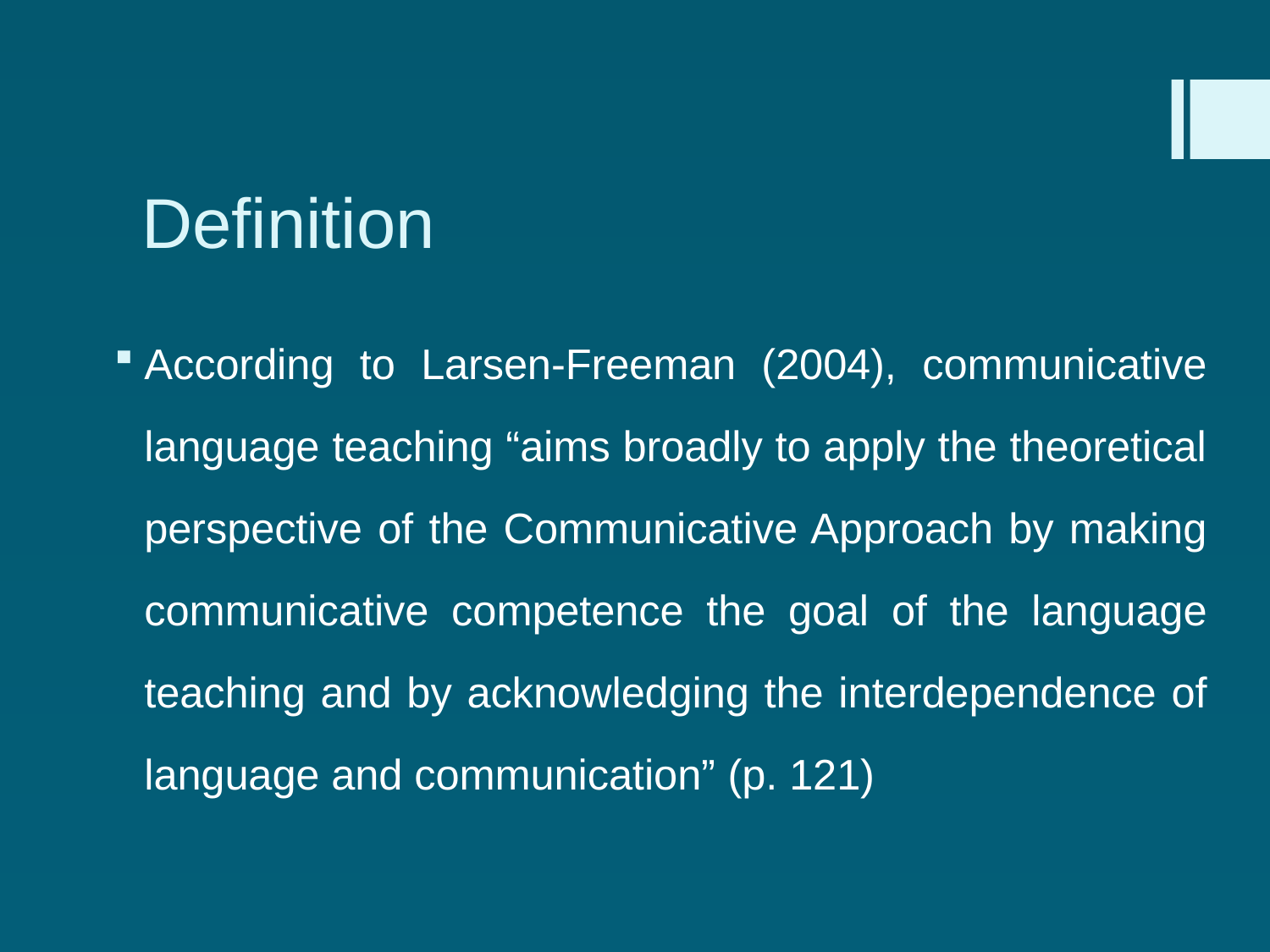

# Definition

According to Larsen-Freeman (2004), communicative language teaching “aims broadly to apply the theoretical perspective of the Communicative Approach by making communicative competence the goal of the language teaching and by acknowledging the interdependence of language and communication” (p. 121)